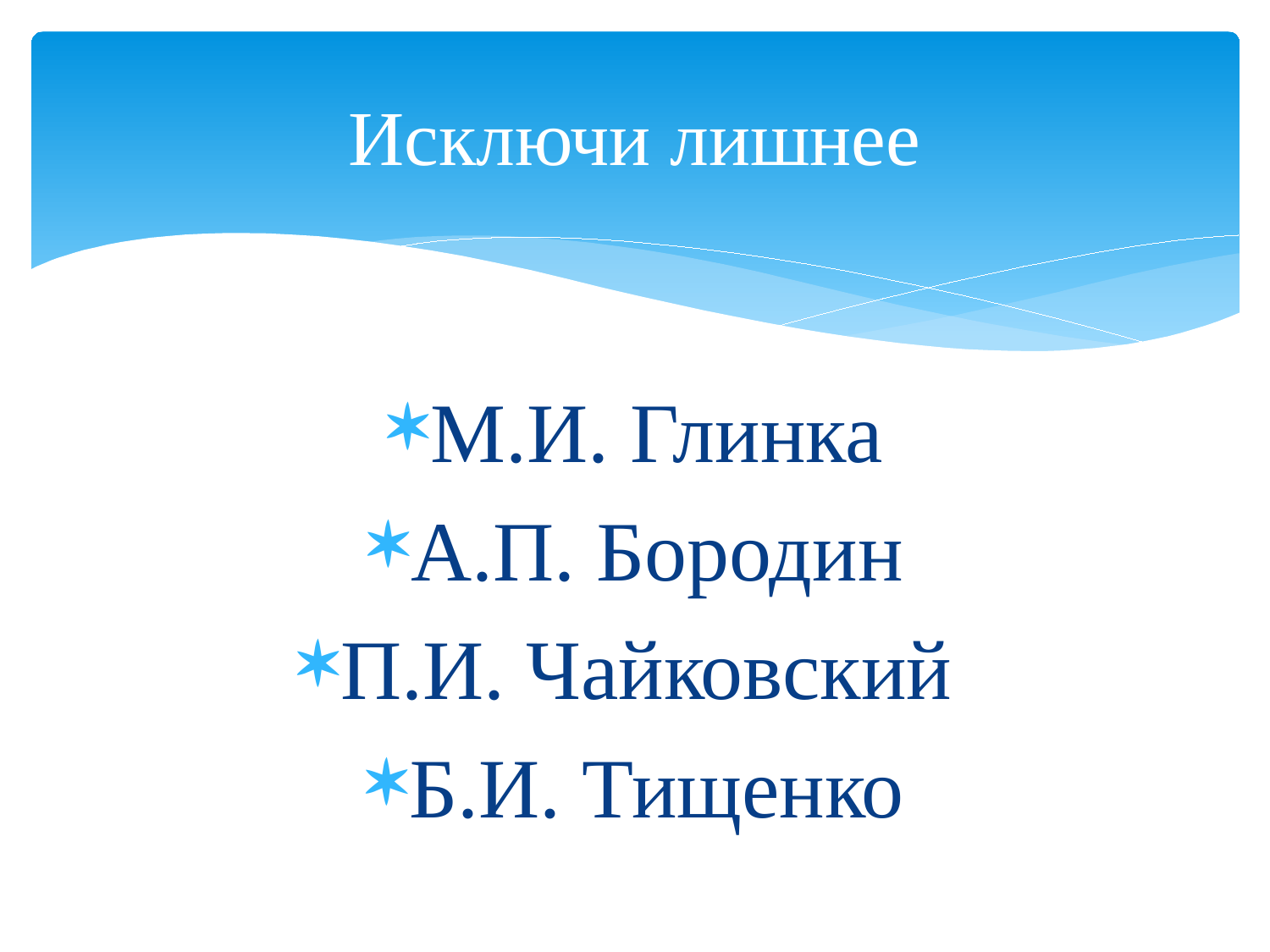

# Исключи лишнее
М.И. Глинка
А.П. Бородин
П.И. Чайковский
Б.И. Тищенко